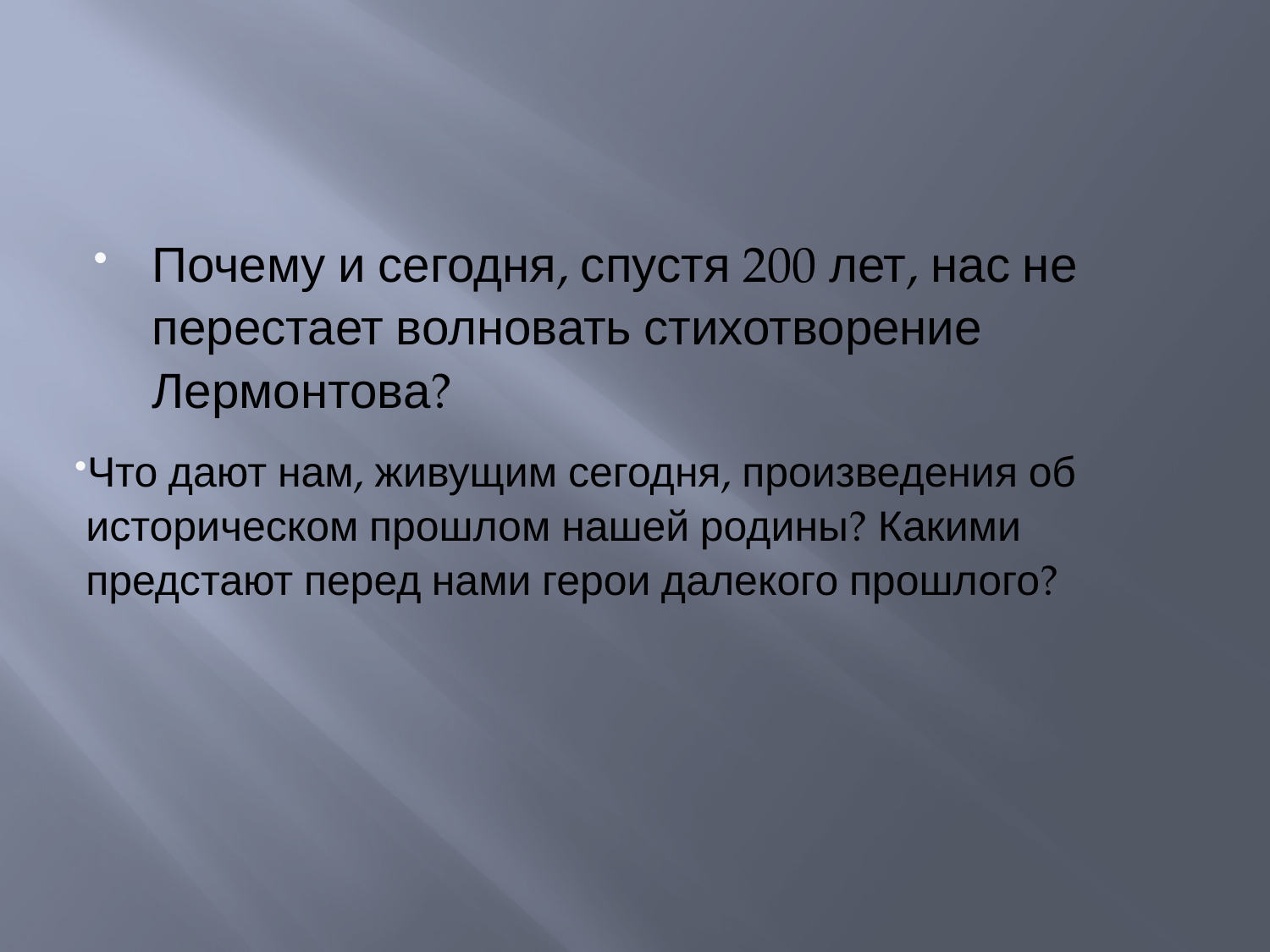

#
Почему и сегодня, спустя 200 лет, нас не перестает волновать стихотворение Лермонтова?
Что дают нам, живущим сегодня, произведения об историческом прошлом нашей родины? Какими предстают перед нами герои далекого прошлого?